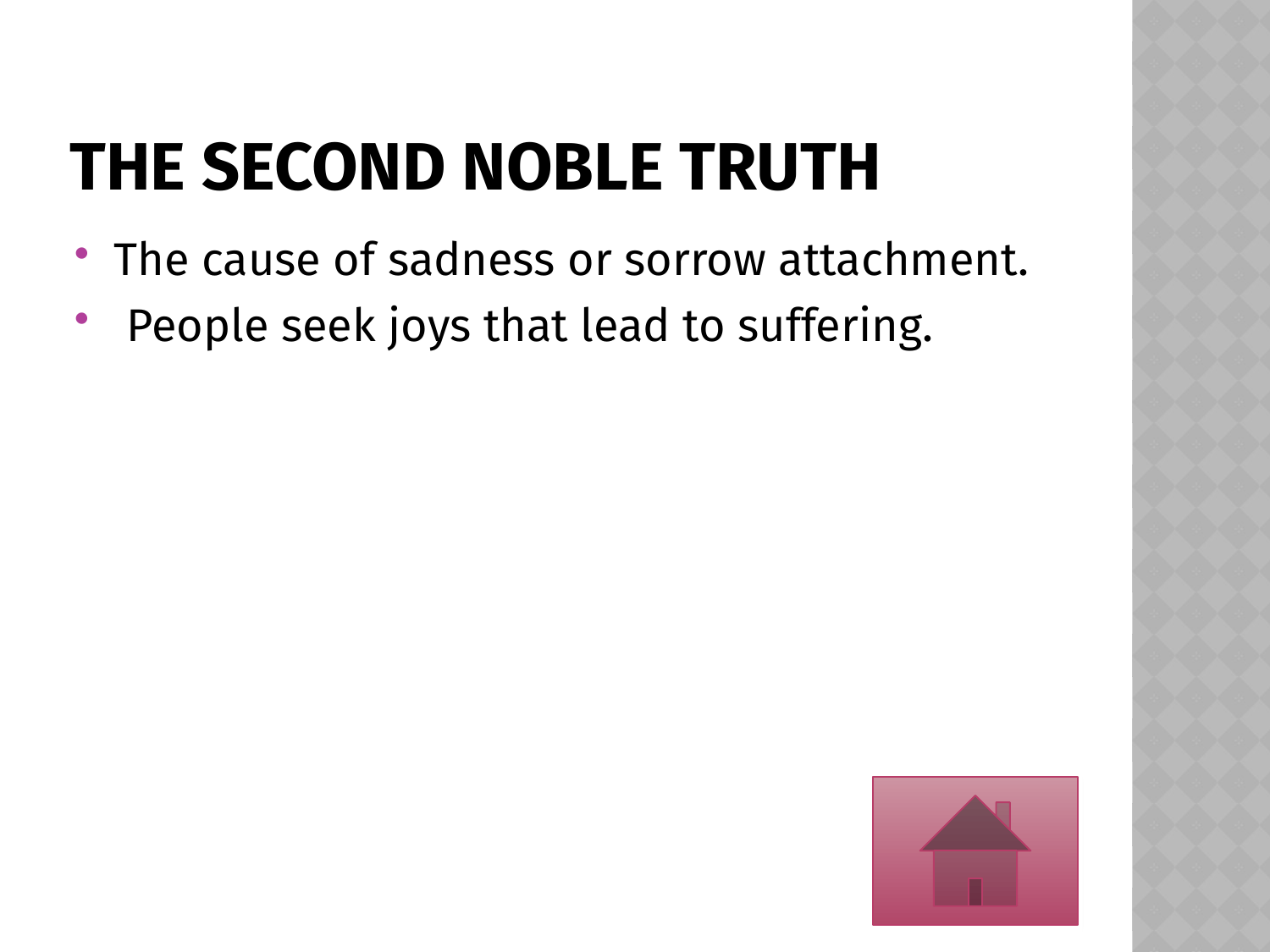

# The second noble truth
The cause of sadness or sorrow attachment.
 People seek joys that lead to suffering.